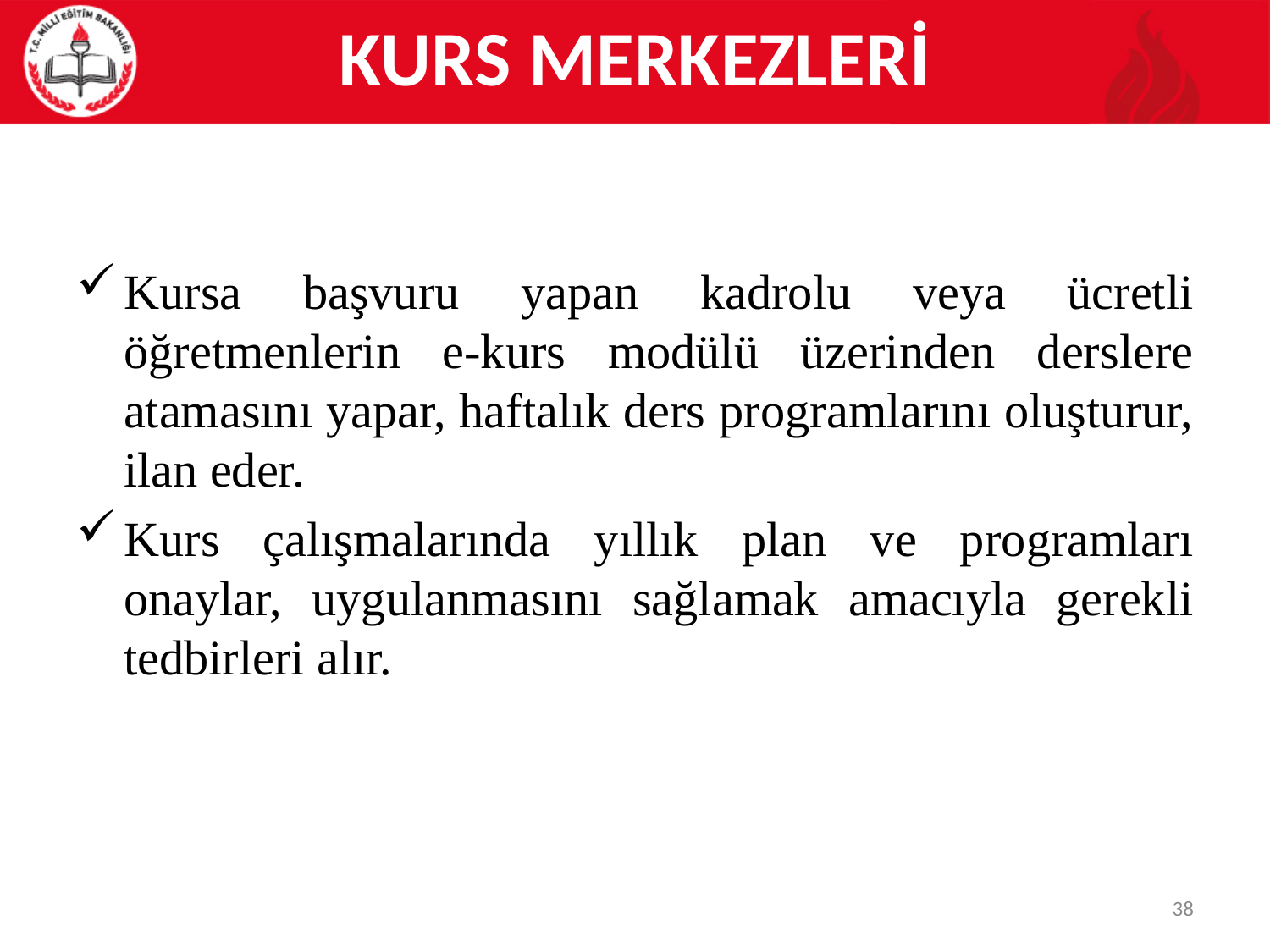

# KURS MERKEZLERİ

Kursa başvuru yapan kadrolu veya ücretli öğretmenlerin e-kurs modülü üzerinden derslere atamasını yapar, haftalık ders programlarını oluşturur, ilan eder.
Kurs çalışmalarında yıllık plan ve programları onaylar, uygulanmasını sağlamak amacıyla gerekli tedbirleri alır.

38